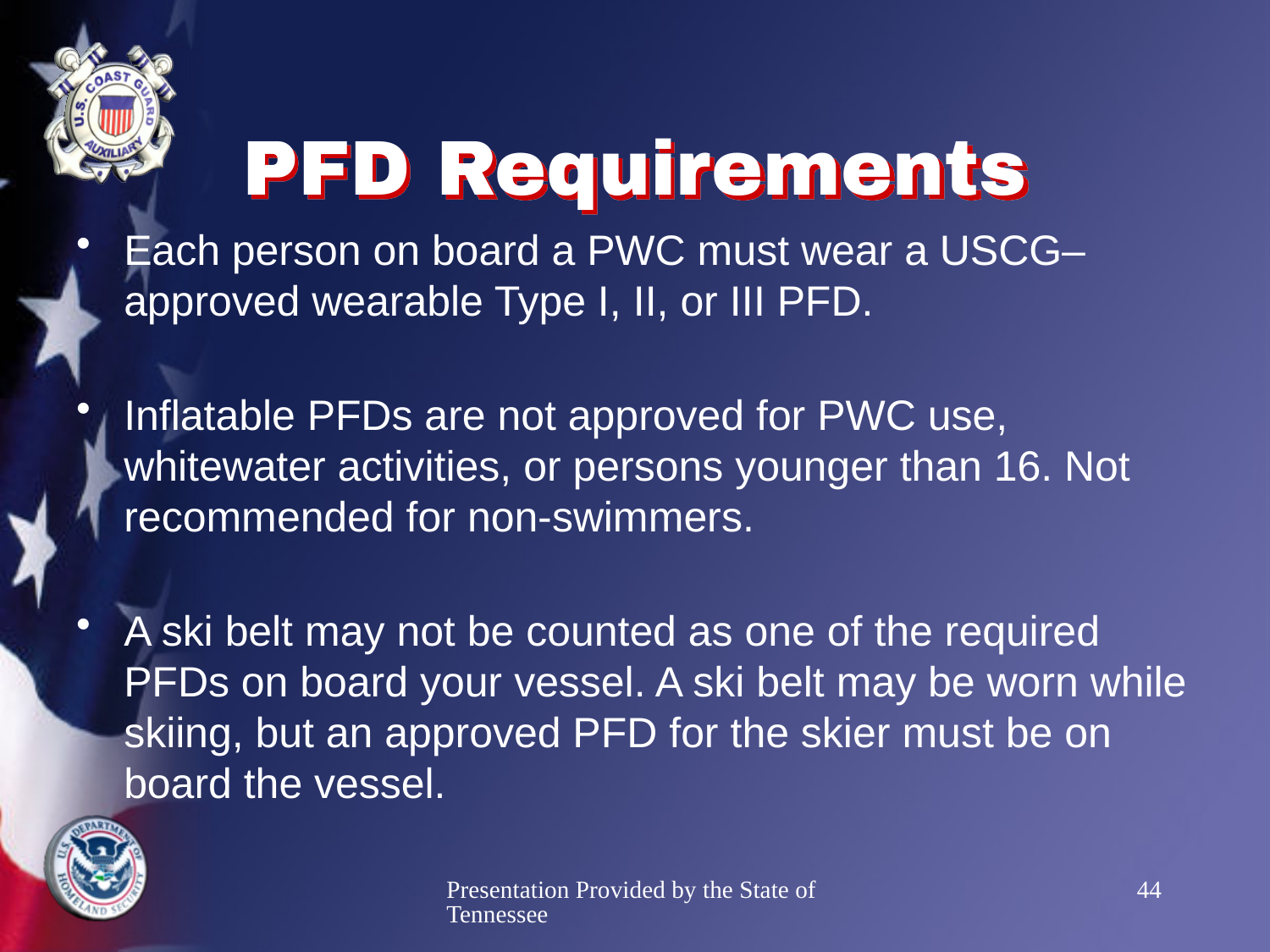

# PFD Requirements
Each person on board a PWC must wear a USCG–approved wearable Type I, II, or III PFD.
Inflatable PFDs are not approved for PWC use, whitewater activities, or persons younger than 16. Not recommended for non-swimmers.
A ski belt may not be counted as one of the required PFDs on board your vessel. A ski belt may be worn while skiing, but an approved PFD for the skier must be on board the vessel.
Presentation Provided by the State of Tennessee
44